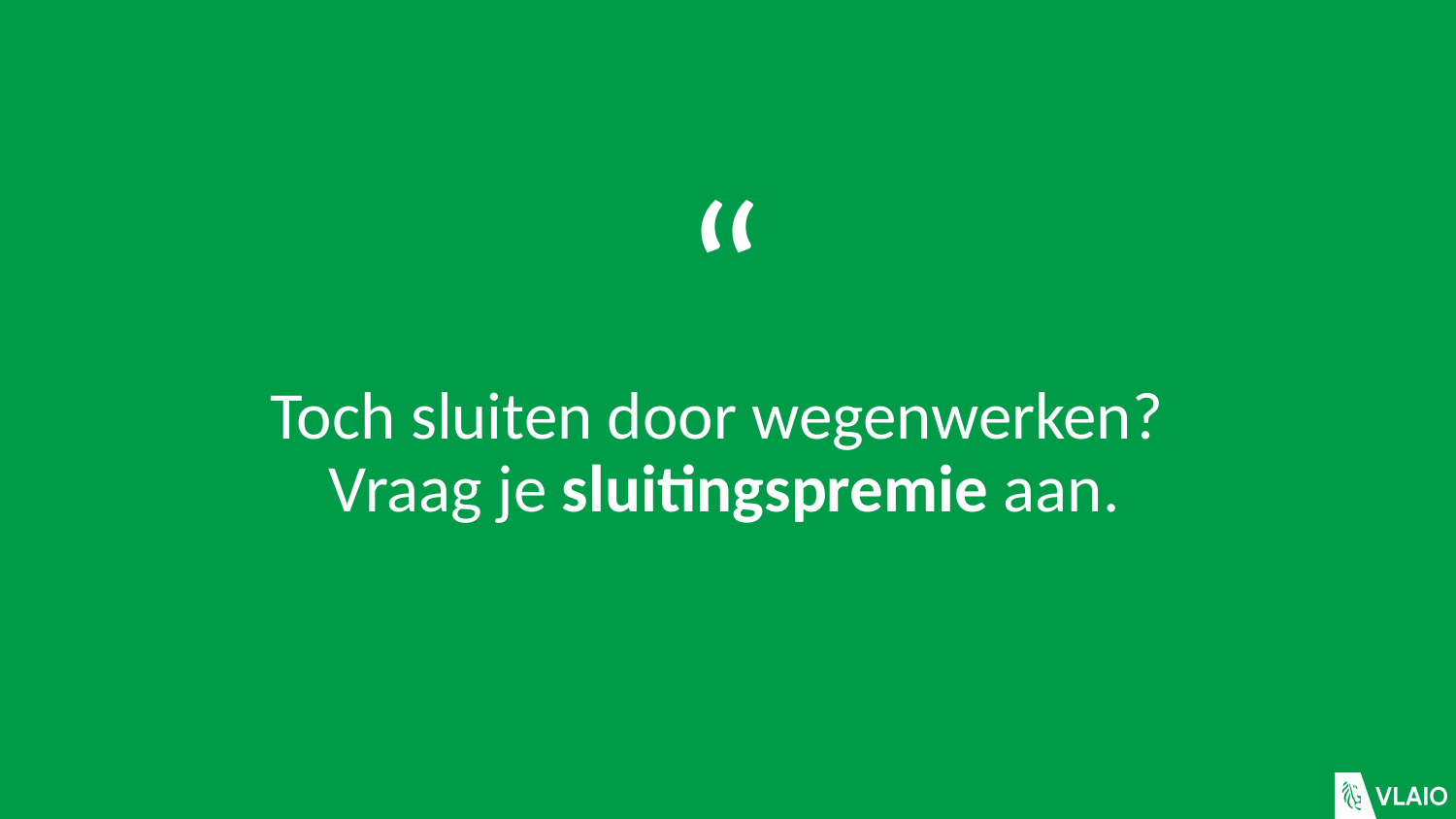

# “ Toch sluiten door wegenwerken? Vraag je sluitingspremie aan.